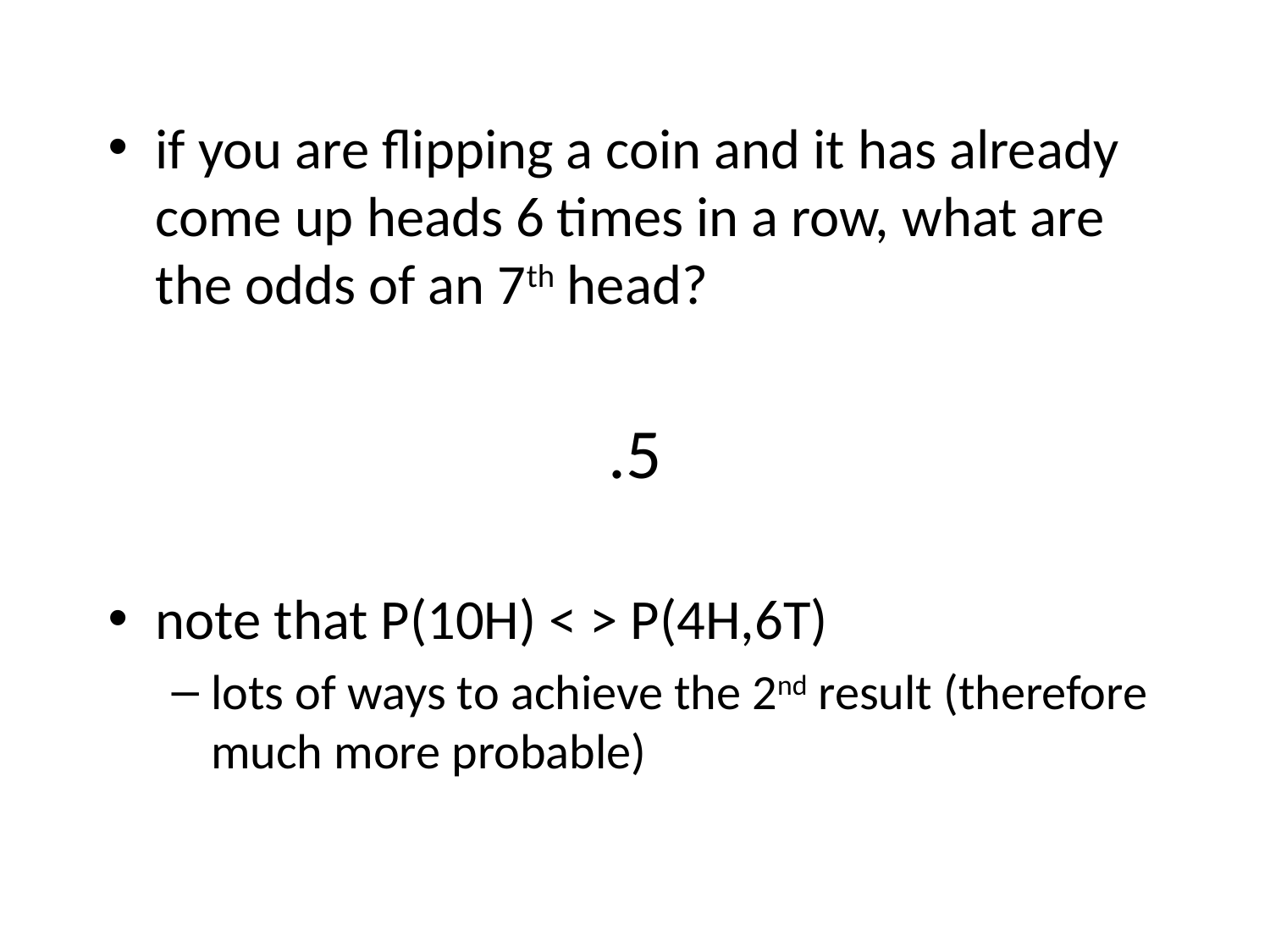

if you are flipping a coin and it has already come up heads 6 times in a row, what are the odds of an 7th head?

.5

note that P(10H) < > P(4H,6T)
lots of ways to achieve the 2nd result (therefore much more probable)